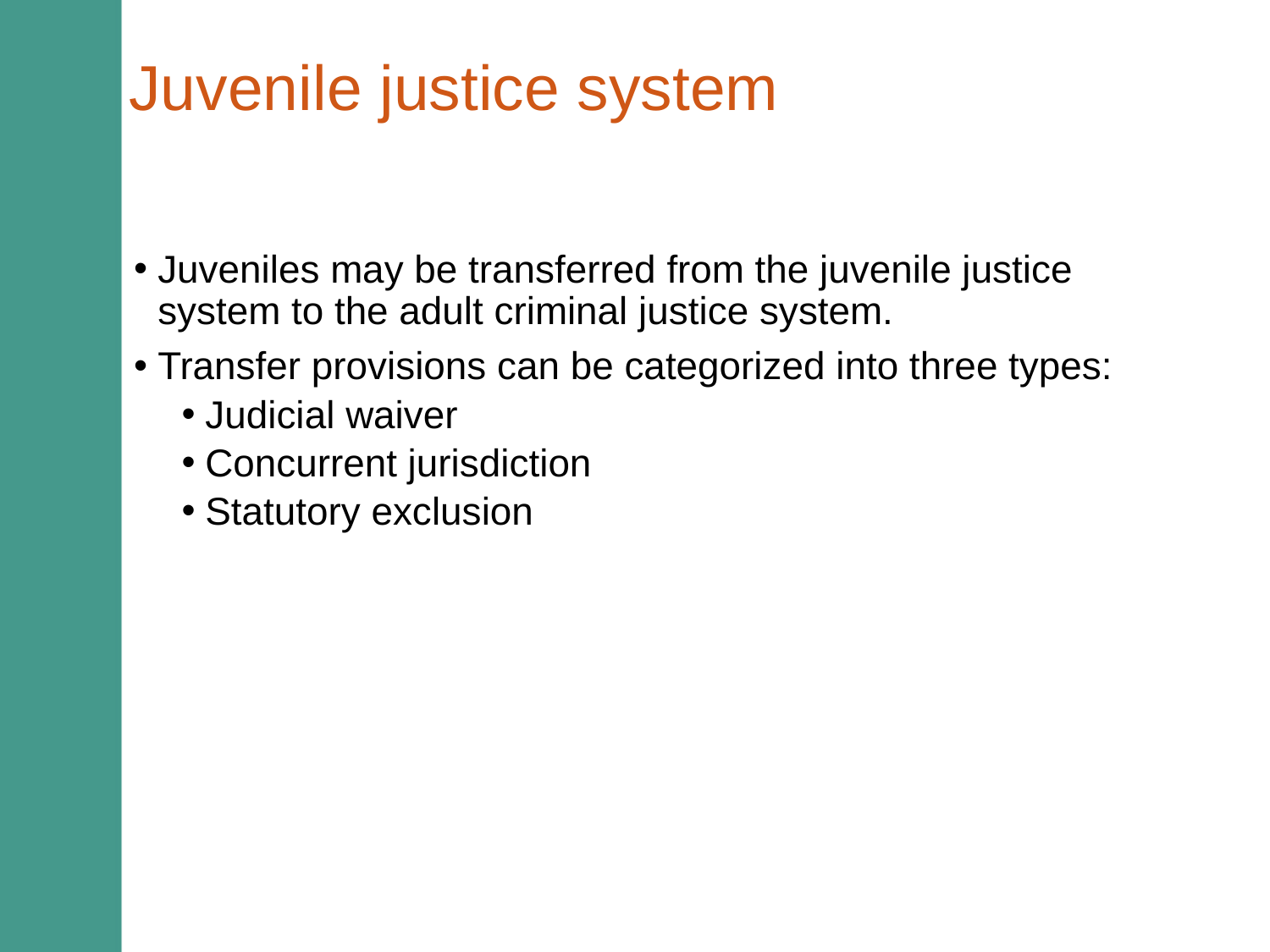

# Juvenile justice system
Juveniles may be transferred from the juvenile justice system to the adult criminal justice system.
Transfer provisions can be categorized into three types:
Judicial waiver
Concurrent jurisdiction
Statutory exclusion